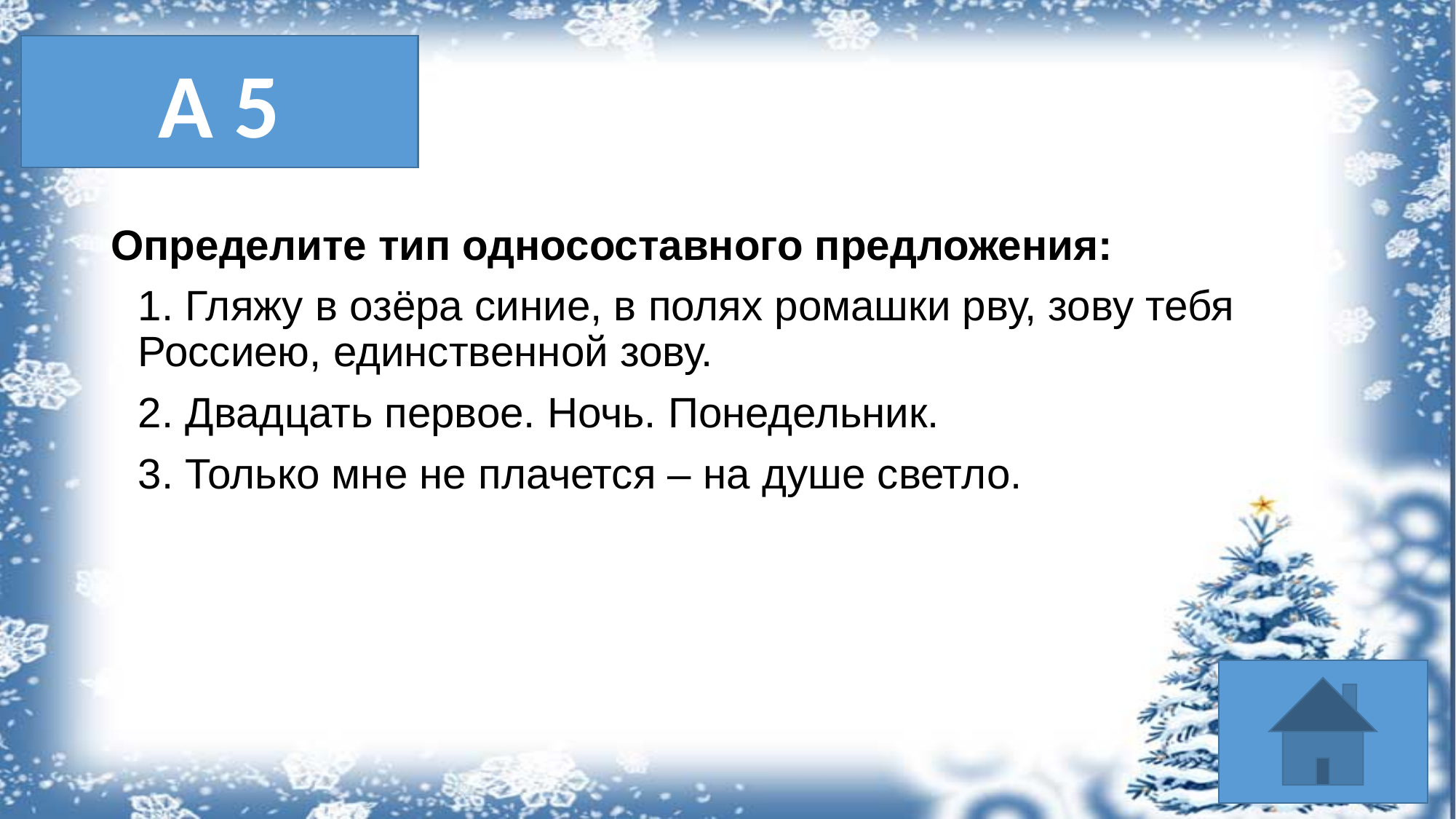

А 5
#
Определите тип односоставного предложения:
1. Гляжу в озёра синие, в полях ромашки рву, зову тебя Россиею, единственной зову.
2. Двадцать первое. Ночь. Понедельник.
3. Только мне не плачется – на душе светло.